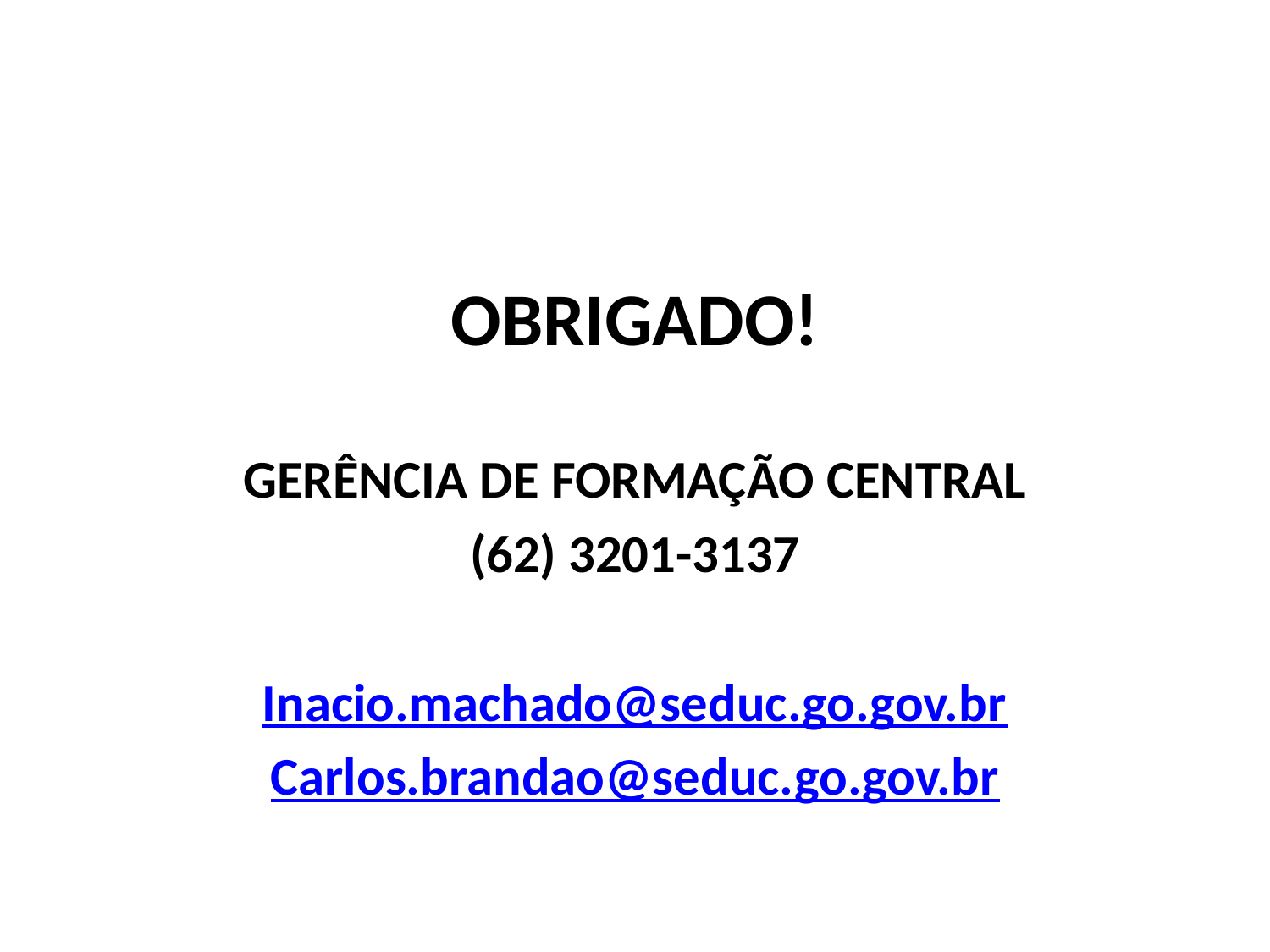

OBRIGADO!

GERÊNCIA DE FORMAÇÃO CENTRAL
(62) 3201-3137

Inacio.machado@seduc.go.gov.br
Carlos.brandao@seduc.go.gov.br